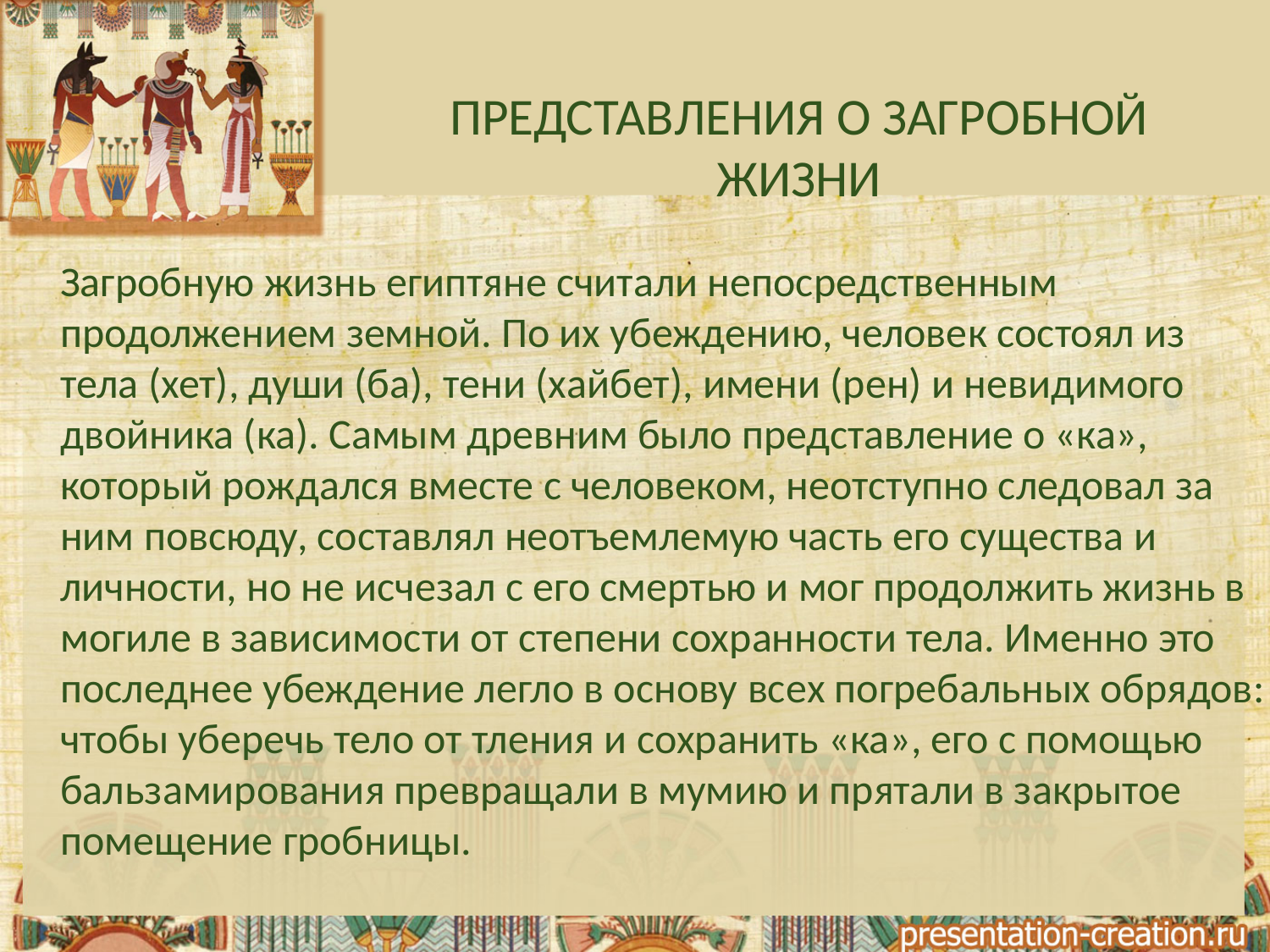

# ПРЕДСТАВЛЕНИЯ О ЗАГРОБНОЙ ЖИЗНИ
     Загробную жизнь египтяне считали непосредственным продолжением земной. По их убеждению, человек состоял из тела (хет), души (ба), тени (хайбет), имени (рен) и невидимого двойника (ка). Самым древним было представление о «ка», который рождался вместе с человеком, неотступно следовал за ним повсюду, составлял неотъемлемую часть его существа и личности, но не исчезал с его смертью и мог продолжить жизнь в могиле в зависимости от степени сохранности тела. Именно это последнее убеждение легло в основу всех погребальных обрядов: чтобы уберечь тело от тления и сохранить «ка», его с помощью бальзамирования превращали в мумию и прятали в закрытое помещение гробницы.